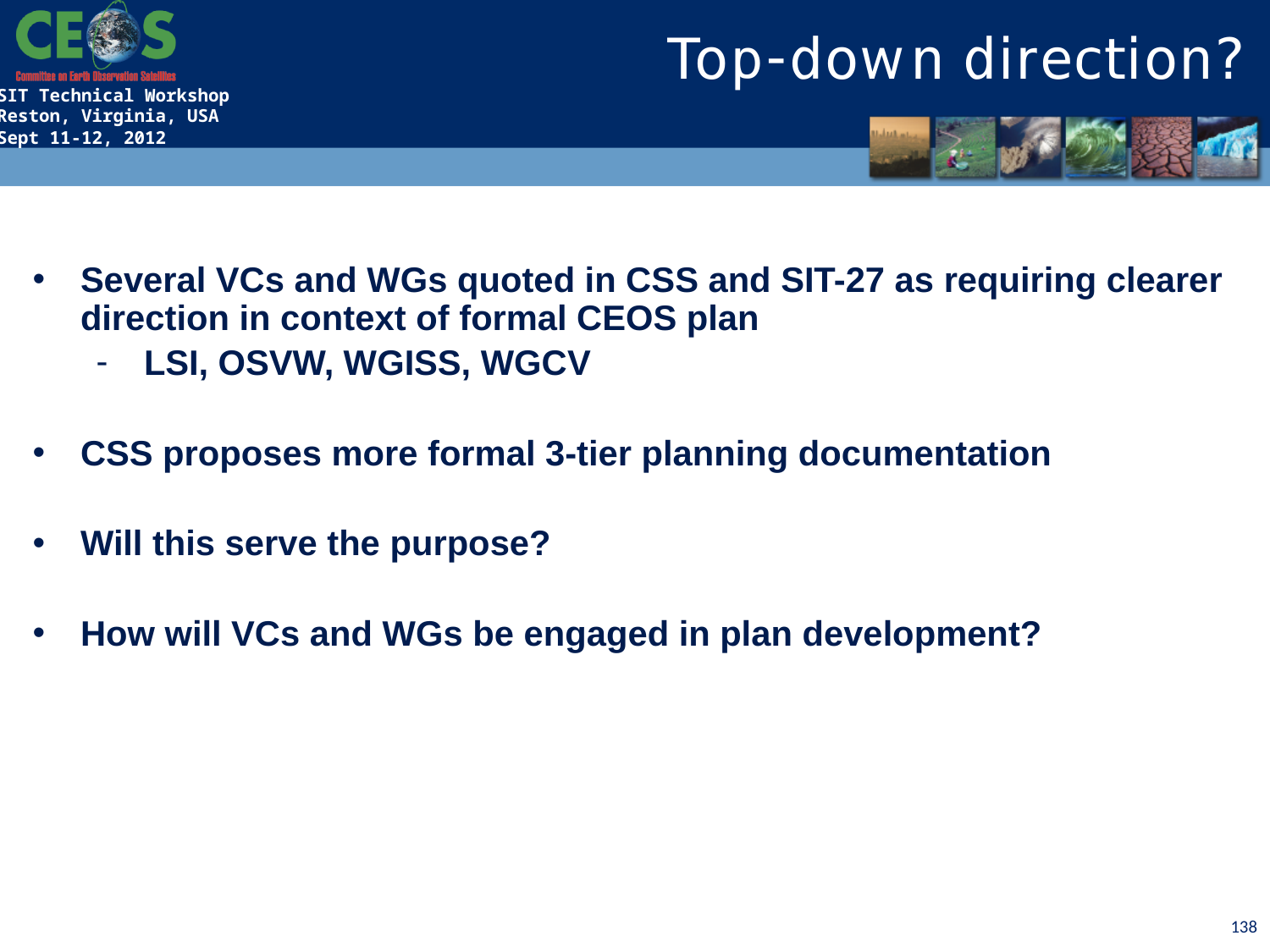

Top-down direction?
Several VCs and WGs quoted in CSS and SIT-27 as requiring clearer direction in context of formal CEOS plan
LSI, OSVW, WGISS, WGCV

CSS proposes more formal 3-tier planning documentation

Will this serve the purpose?

How will VCs and WGs be engaged in plan development?

138